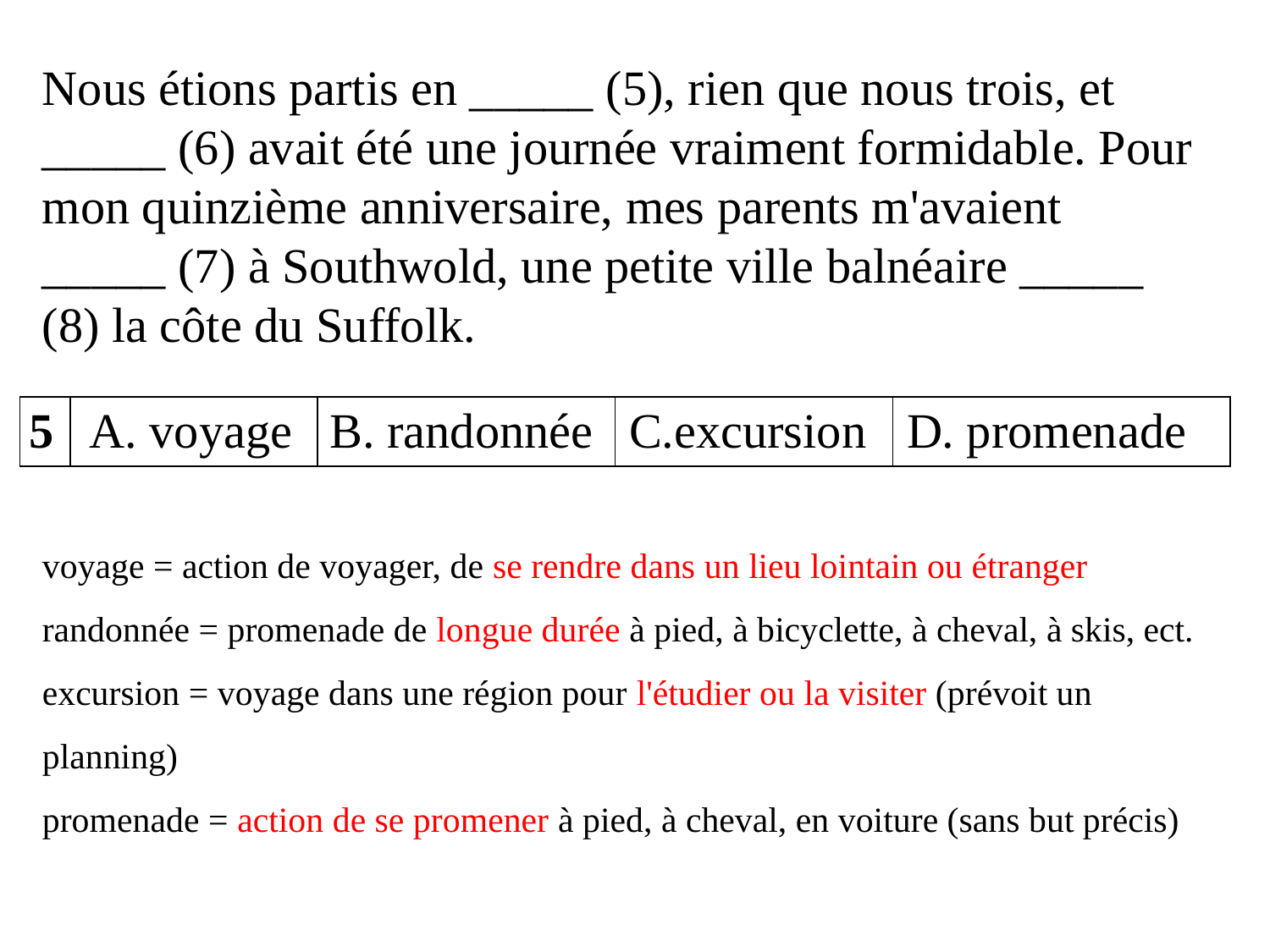

Nous étions partis en _____ (5), rien que nous trois, et _____ (6) avait été une journée vraiment formidable. Pour mon quinzième anniversaire, mes parents m'avaient _____ (7) à Southwold, une petite ville balnéaire _____ (8) la côte du Suffolk.

| 5 | А. voyage | B. randonnée | C.excursion | D. promenade |
| --- | --- | --- | --- | --- |
voyage = action de voyager, de se rendre dans un lieu lointain ou étranger
randonnée = promenade de longue durée à pied, à bicyclette, à cheval, à skis, ect.
excursion = voyage dans une région pour l'étudier ou la visiter (prévoit un planning)
promenade = action de se promener à pied, à cheval, en voiture (sans but précis)